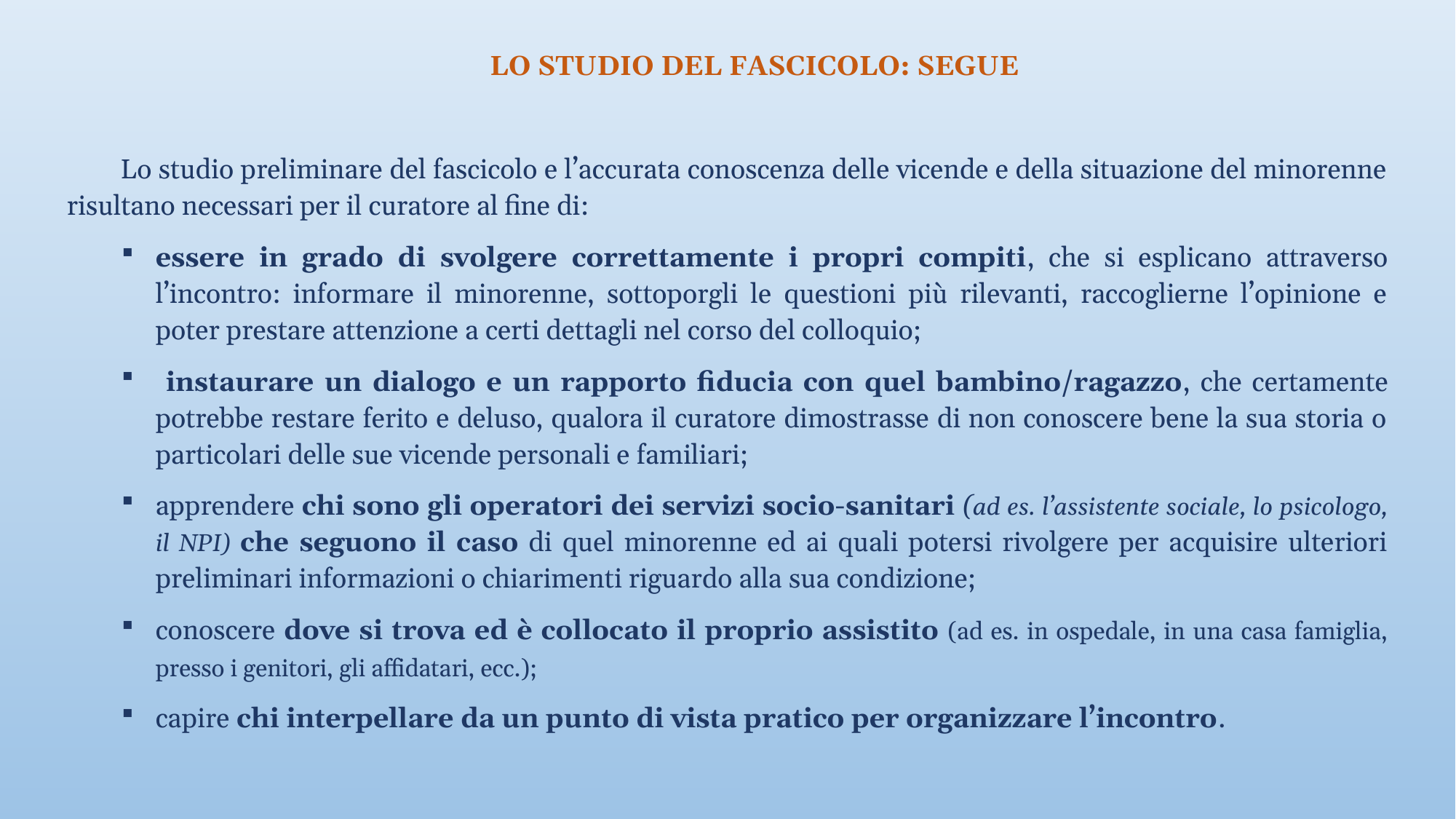

LO STUDIO DEL FASCICOLO: SEGUE

Lo studio preliminare del fascicolo e l’accurata conoscenza delle vicende e della situazione del minorenne risultano necessari per il curatore al fine di:
essere in grado di svolgere correttamente i propri compiti, che si esplicano attraverso l’incontro: informare il minorenne, sottoporgli le questioni più rilevanti, raccoglierne l’opinione e poter prestare attenzione a certi dettagli nel corso del colloquio;
 instaurare un dialogo e un rapporto fiducia con quel bambino/ragazzo, che certamente potrebbe restare ferito e deluso, qualora il curatore dimostrasse di non conoscere bene la sua storia o particolari delle sue vicende personali e familiari;
apprendere chi sono gli operatori dei servizi socio-sanitari (ad es. l’assistente sociale, lo psicologo, il NPI) che seguono il caso di quel minorenne ed ai quali potersi rivolgere per acquisire ulteriori preliminari informazioni o chiarimenti riguardo alla sua condizione;
conoscere dove si trova ed è collocato il proprio assistito (ad es. in ospedale, in una casa famiglia, presso i genitori, gli affidatari, ecc.);
capire chi interpellare da un punto di vista pratico per organizzare l’incontro.